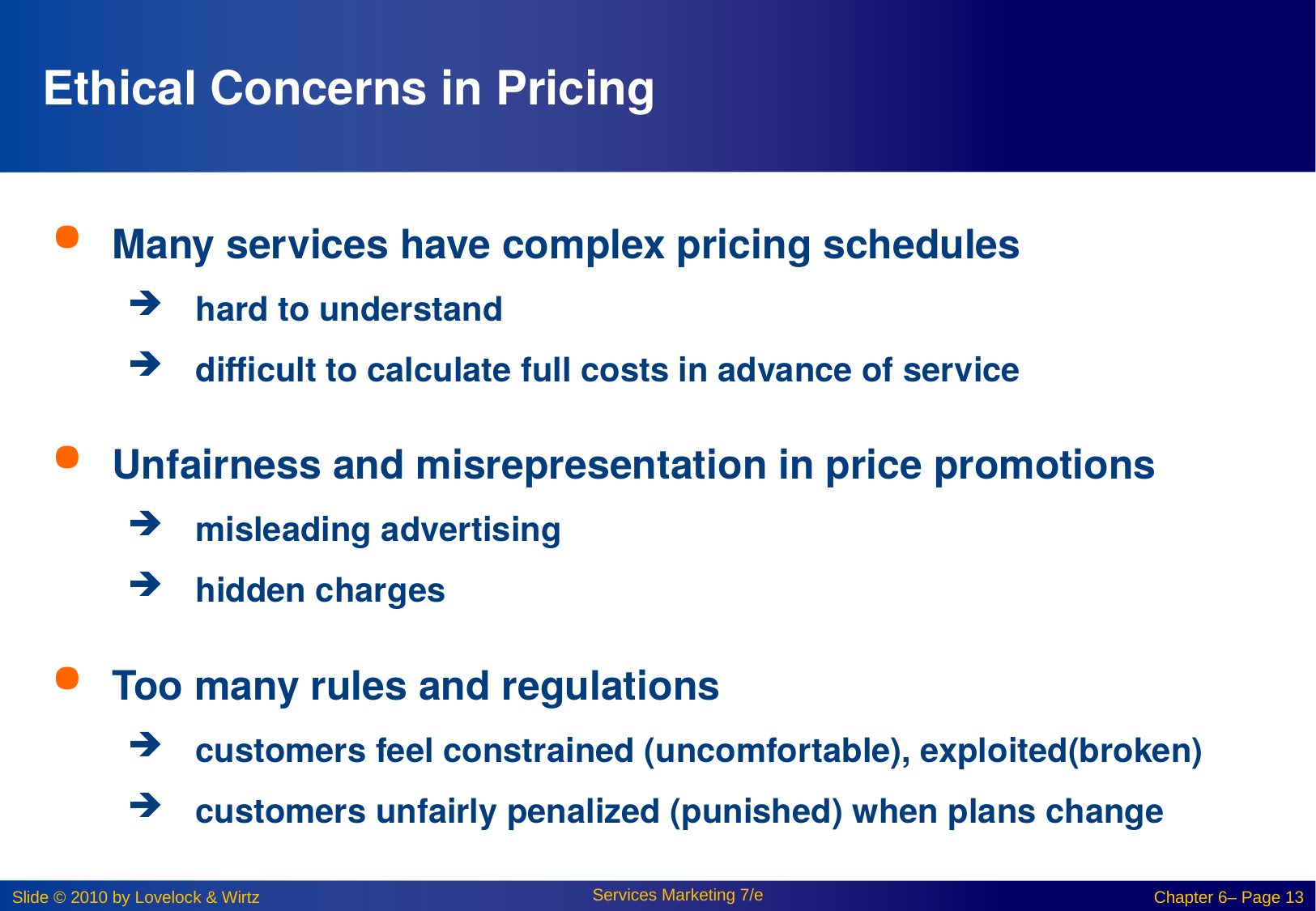

# Ethical Concerns in Pricing
Many services have complex pricing schedules
hard to understand
difficult to calculate full costs in advance of service
Unfairness and misrepresentation in price promotions
misleading advertising
hidden charges
Too many rules and regulations
customers feel constrained (uncomfortable), exploited(broken)
customers unfairly penalized (punished) when plans change